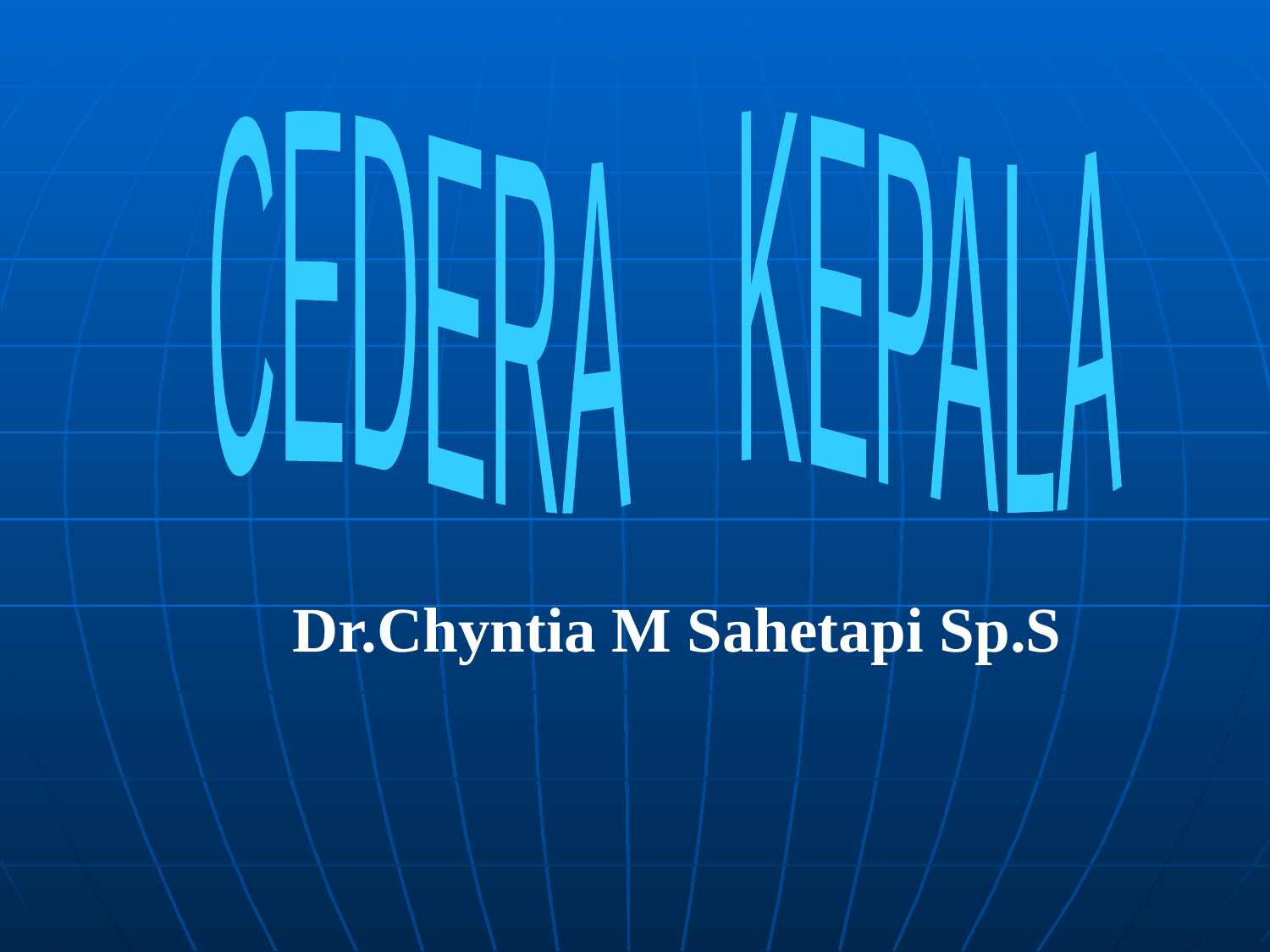

CEDERA    KEPALA
#
Dr.Chyntia M Sahetapi Sp.S